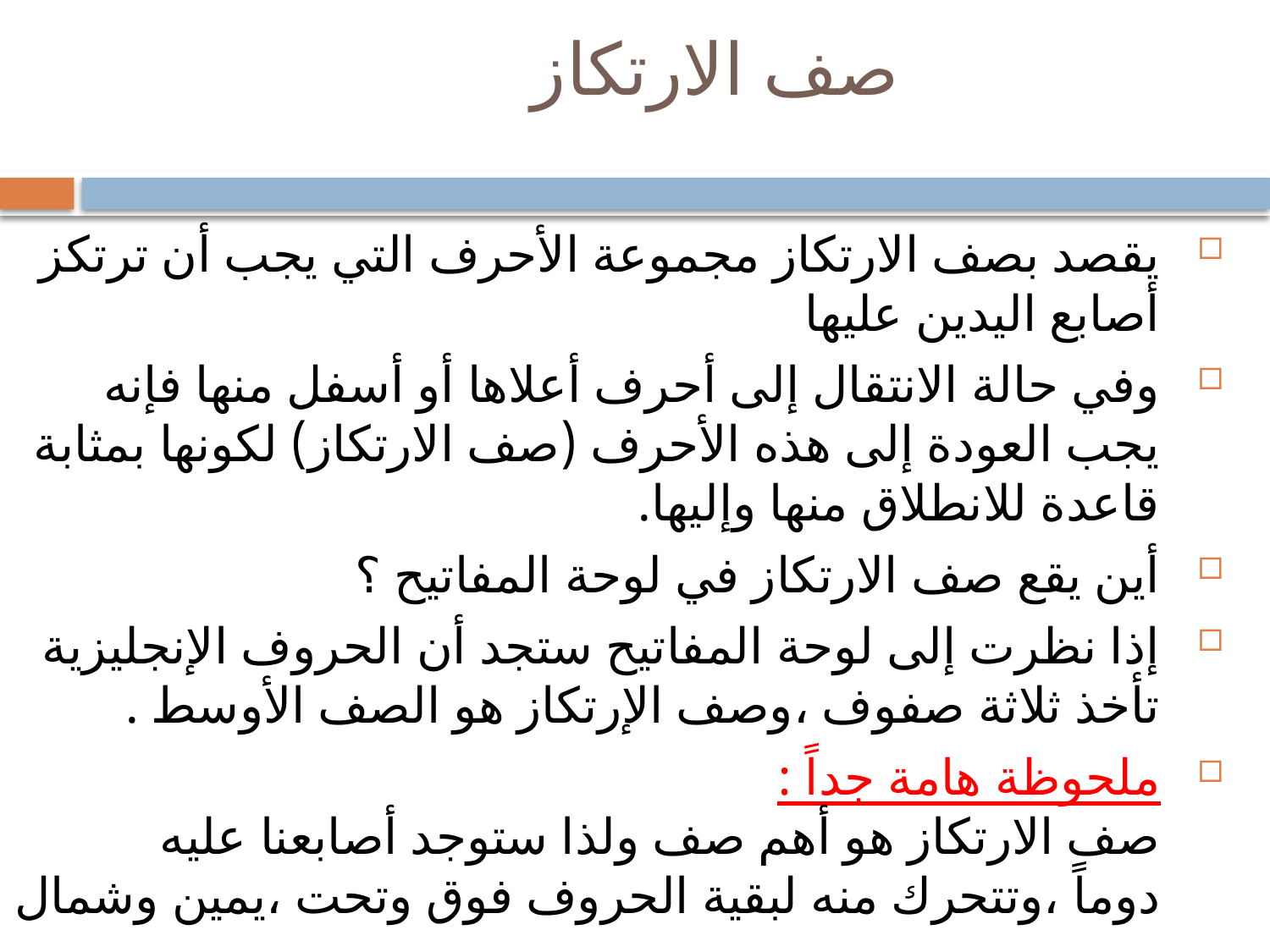

# صف الارتكاز
يقصد بصف الارتكاز مجموعة الأحرف التي يجب أن ترتكز أصابع اليدين عليها
وفي حالة الانتقال إلى أحرف أعلاها أو أسفل منها فإنه يجب العودة إلى هذه الأحرف (صف الارتكاز) لكونها بمثابة قاعدة للانطلاق منها وإليها.
أين يقع صف الارتكاز في لوحة المفاتيح ؟
إذا نظرت إلى لوحة المفاتيح ستجد أن الحروف الإنجليزية تأخذ ثلاثة صفوف ،وصف الإرتكاز هو الصف الأوسط .
ملحوظة هامة جداً :
صف الارتكاز هو أهم صف ولذا ستوجد أصابعنا عليه دوماً ،وتتحرك منه لبقية الحروف فوق وتحت ،يمين وشمال .